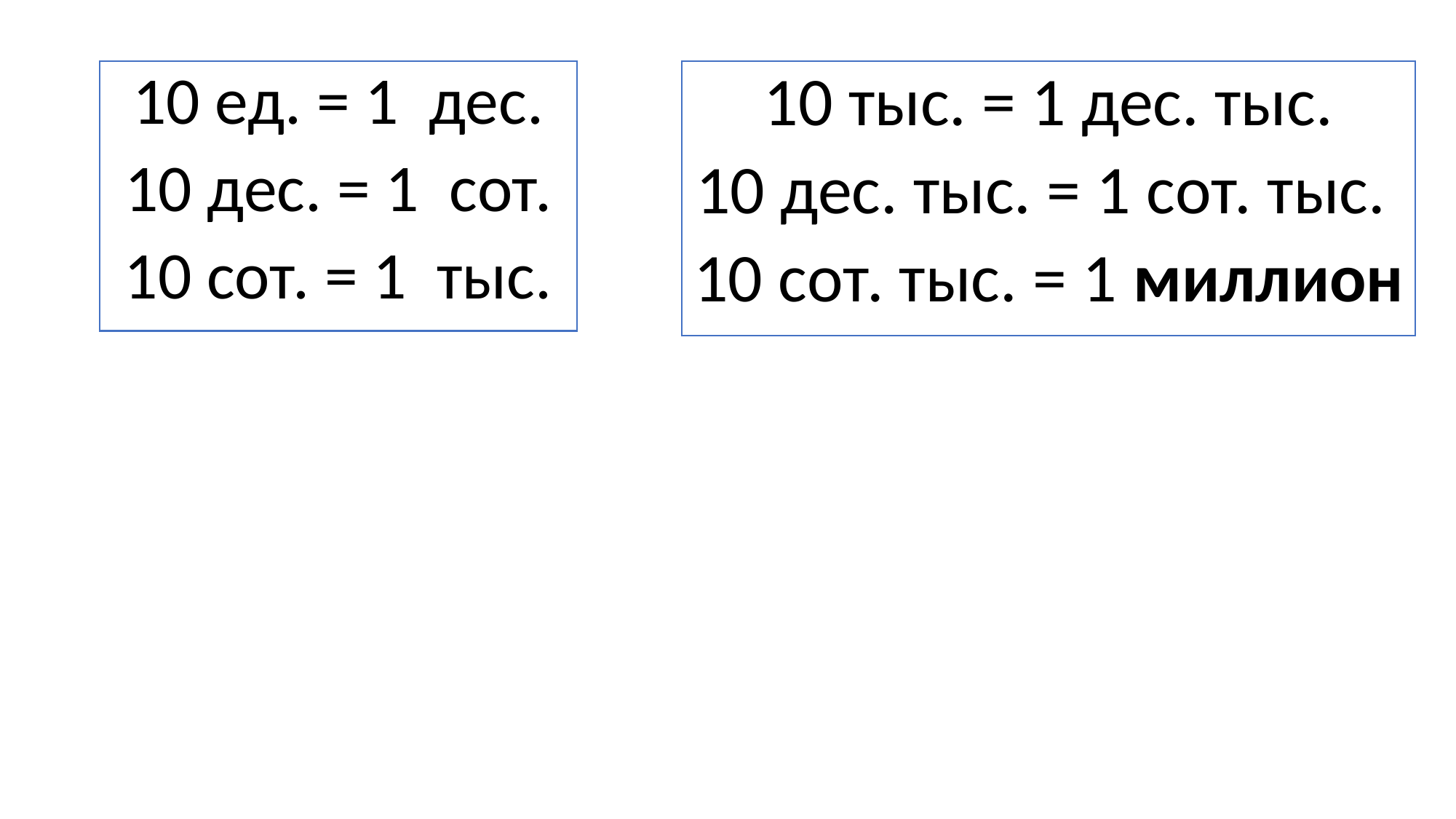

10 ед. = 1  дес.
10 дес. = 1  сот.
10 сот. = 1  тыс.

10 тыс. = 1 дес. тыс.
10 дес. тыс. = 1 сот. тыс.
10 сот. тыс. = 1 миллион